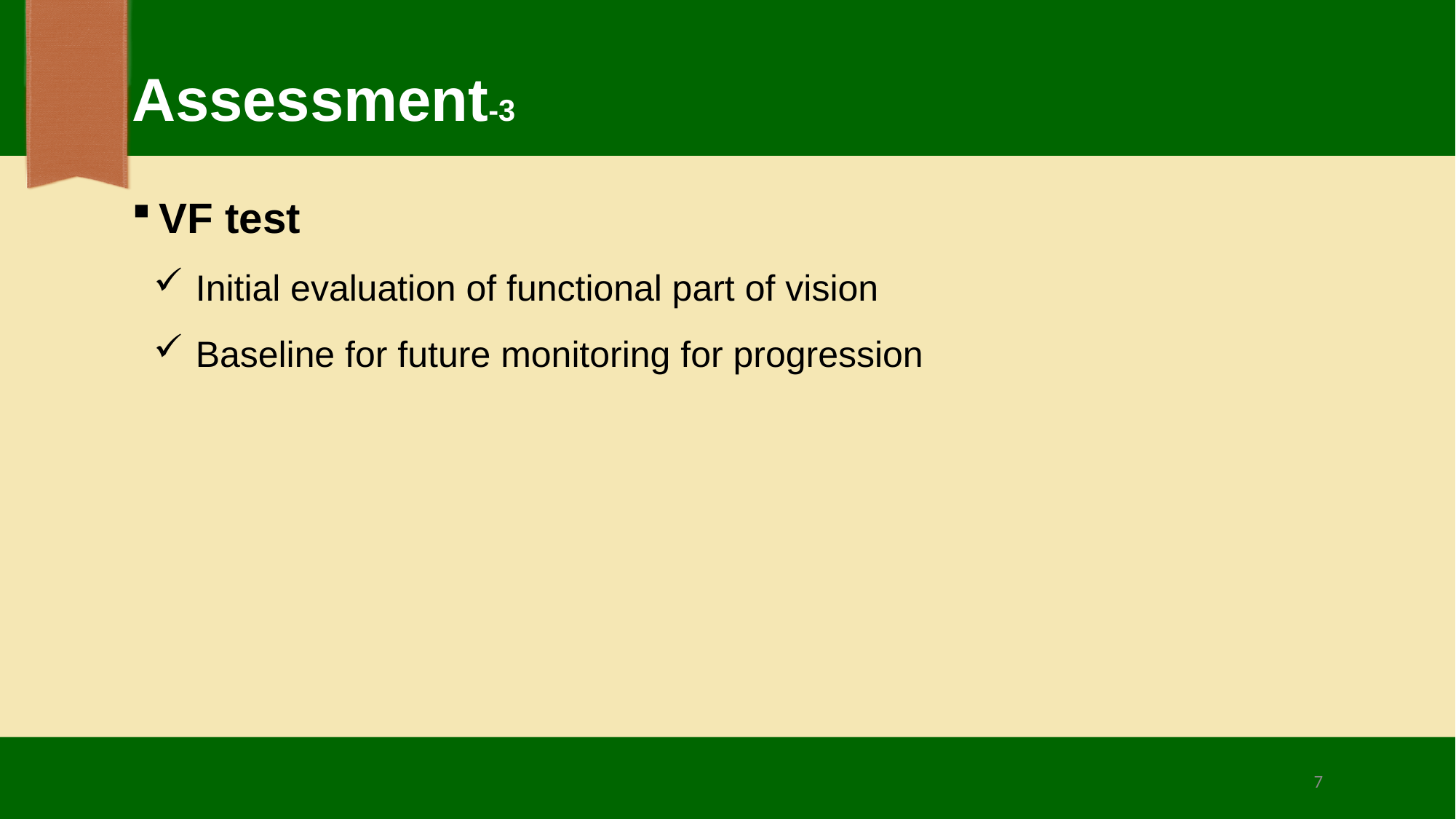

# Assessment-3
VF test
Initial evaluation of functional part of vision
Baseline for future monitoring for progression

7